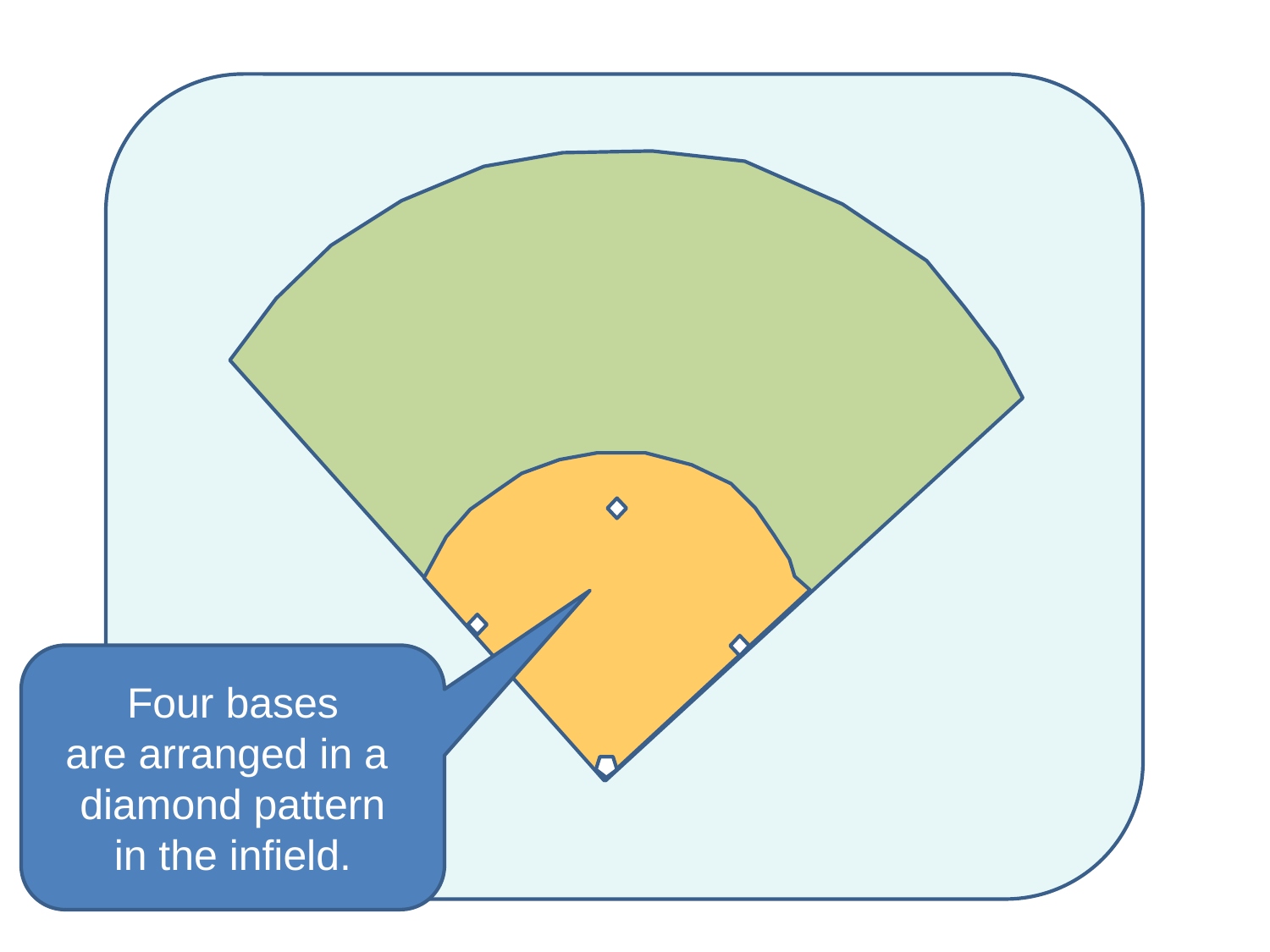

Four bases
are arranged in a
diamond pattern
in the infield.